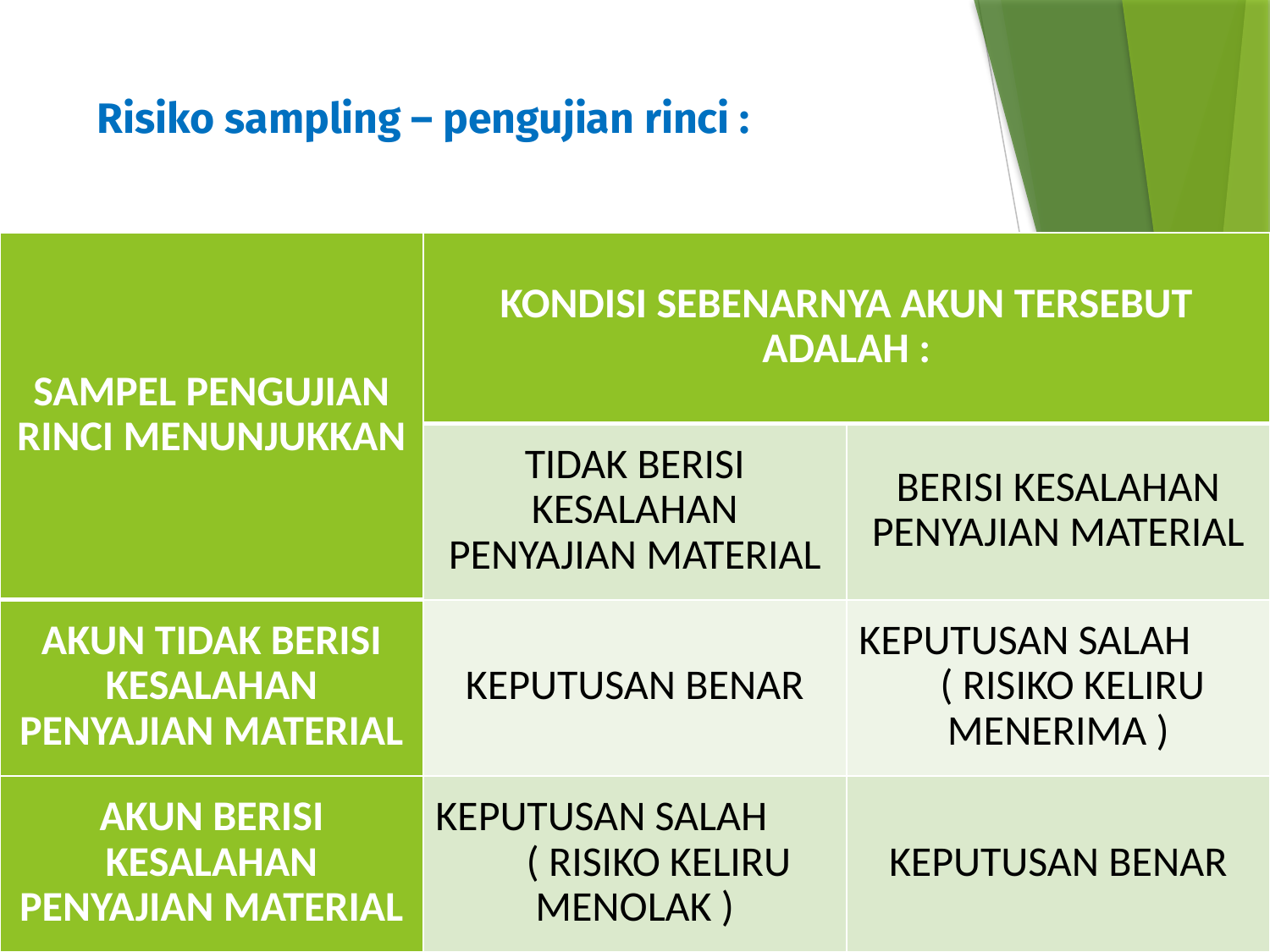

# Risiko sampling – pengujian rinci :
| SAMPEL PENGUJIAN RINCI MENUNJUKKAN | KONDISI SEBENARNYA AKUN TERSEBUT ADALAH : |  |
| --- | --- | --- |
|  | TIDAK BERISI KESALAHAN PENYAJIAN MATERIAL | BERISI KESALAHAN PENYAJIAN MATERIAL |
| AKUN TIDAK BERISI KESALAHAN PENYAJIAN MATERIAL | KEPUTUSAN BENAR | KEPUTUSAN SALAH ( RISIKO KELIRU MENERIMA ) |
| AKUN BERISI KESALAHAN PENYAJIAN MATERIAL | KEPUTUSAN SALAH ( RISIKO KELIRU MENOLAK ) | KEPUTUSAN BENAR |